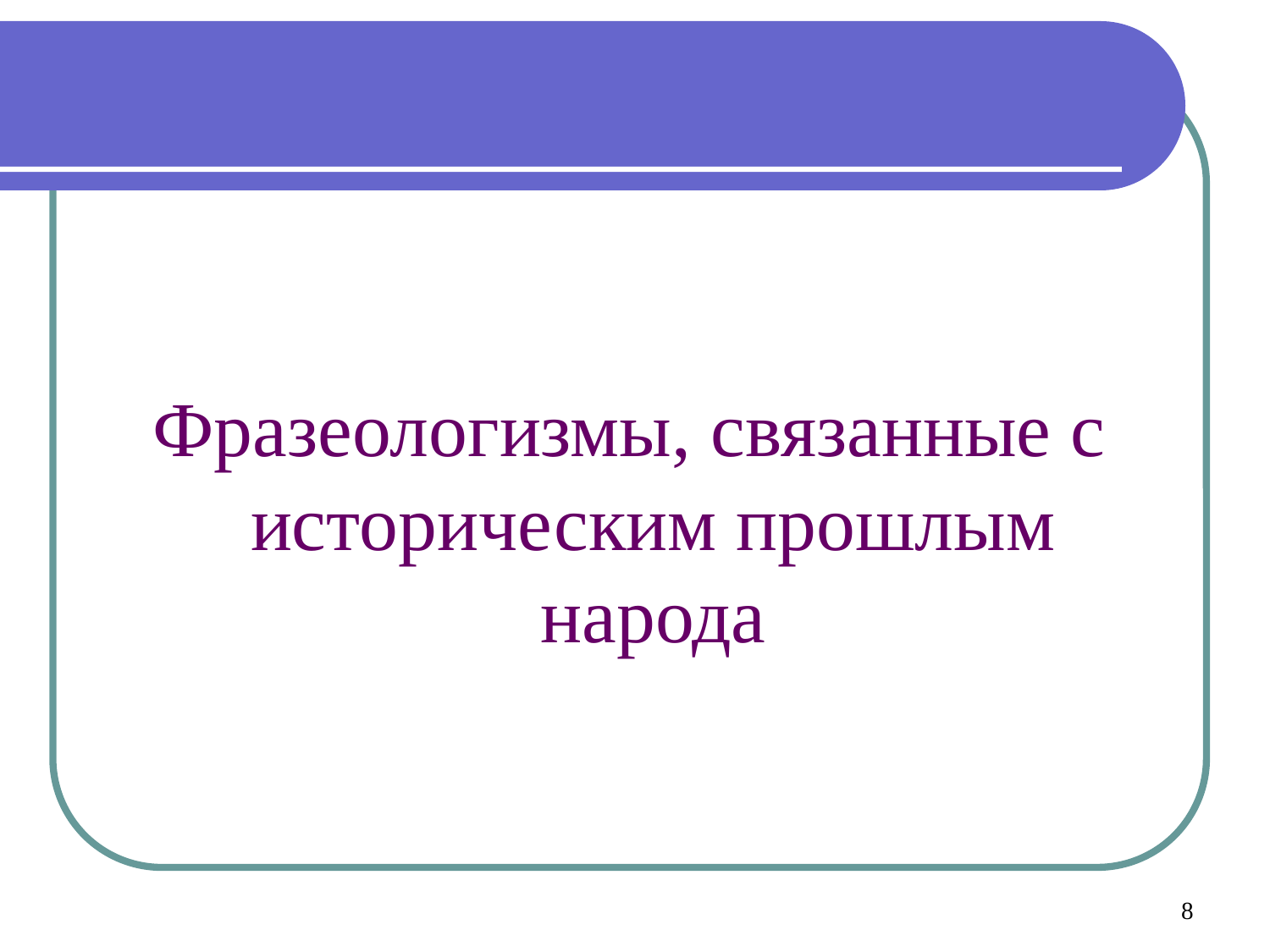

#

Фразеологизмы, связанные с историческим прошлым народа

8